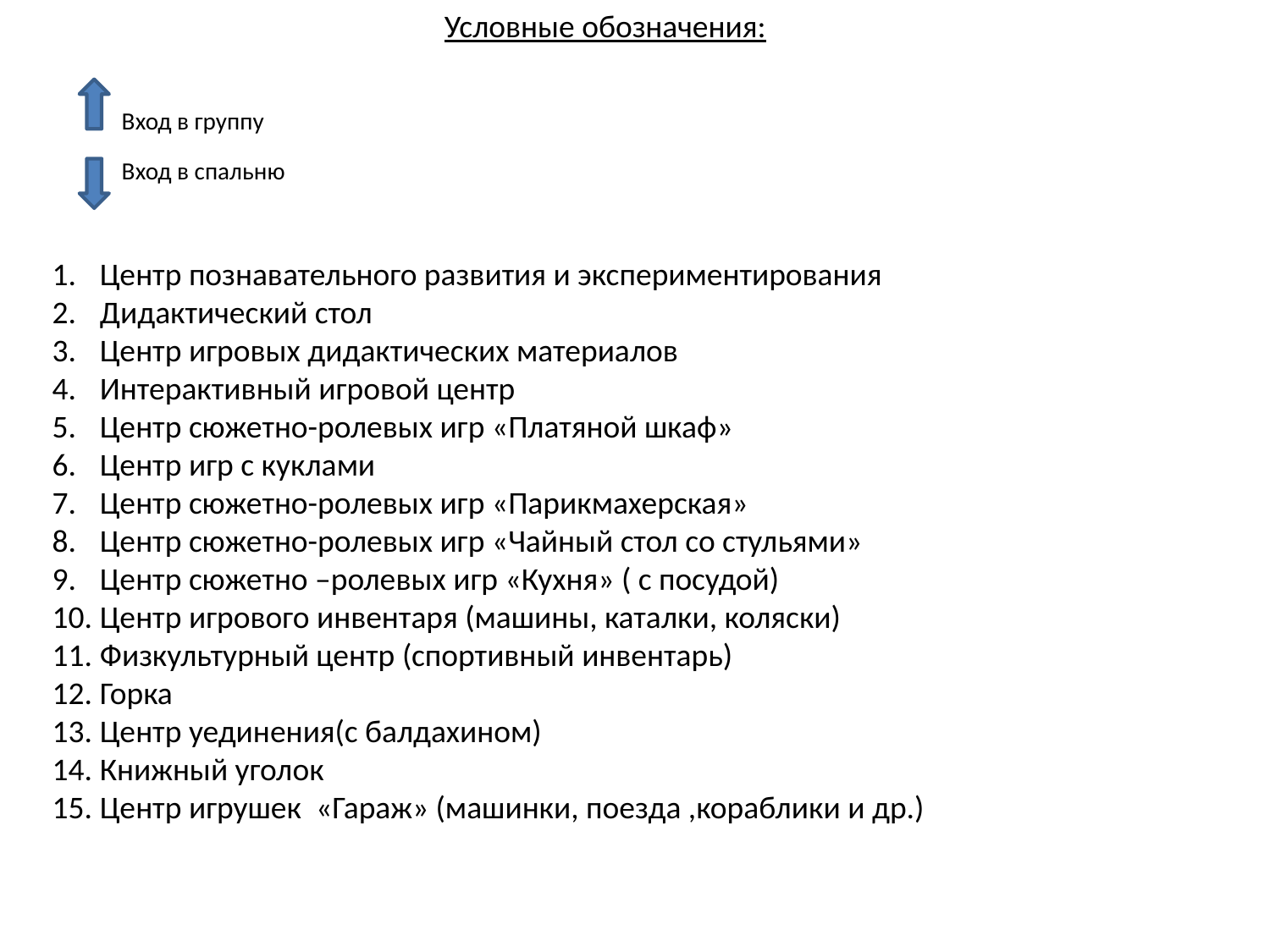

Условные обозначения:

Вход в группу
Вход в спальню

Центр познавательного развития и экспериментирования
Дидактический стол
Центр игровых дидактических материалов
Интерактивный игровой центр
Центр сюжетно-ролевых игр «Платяной шкаф»
Центр игр с куклами
Центр сюжетно-ролевых игр «Парикмахерская»
Центр сюжетно-ролевых игр «Чайный стол со стульями»
Центр сюжетно –ролевых игр «Кухня» ( с посудой)
Центр игрового инвентаря (машины, каталки, коляски)
Физкультурный центр (спортивный инвентарь)
Горка
Центр уединения(с балдахином)
Книжный уголок
Центр игрушек  «Гараж» (машинки, поезда ,кораблики и др.)